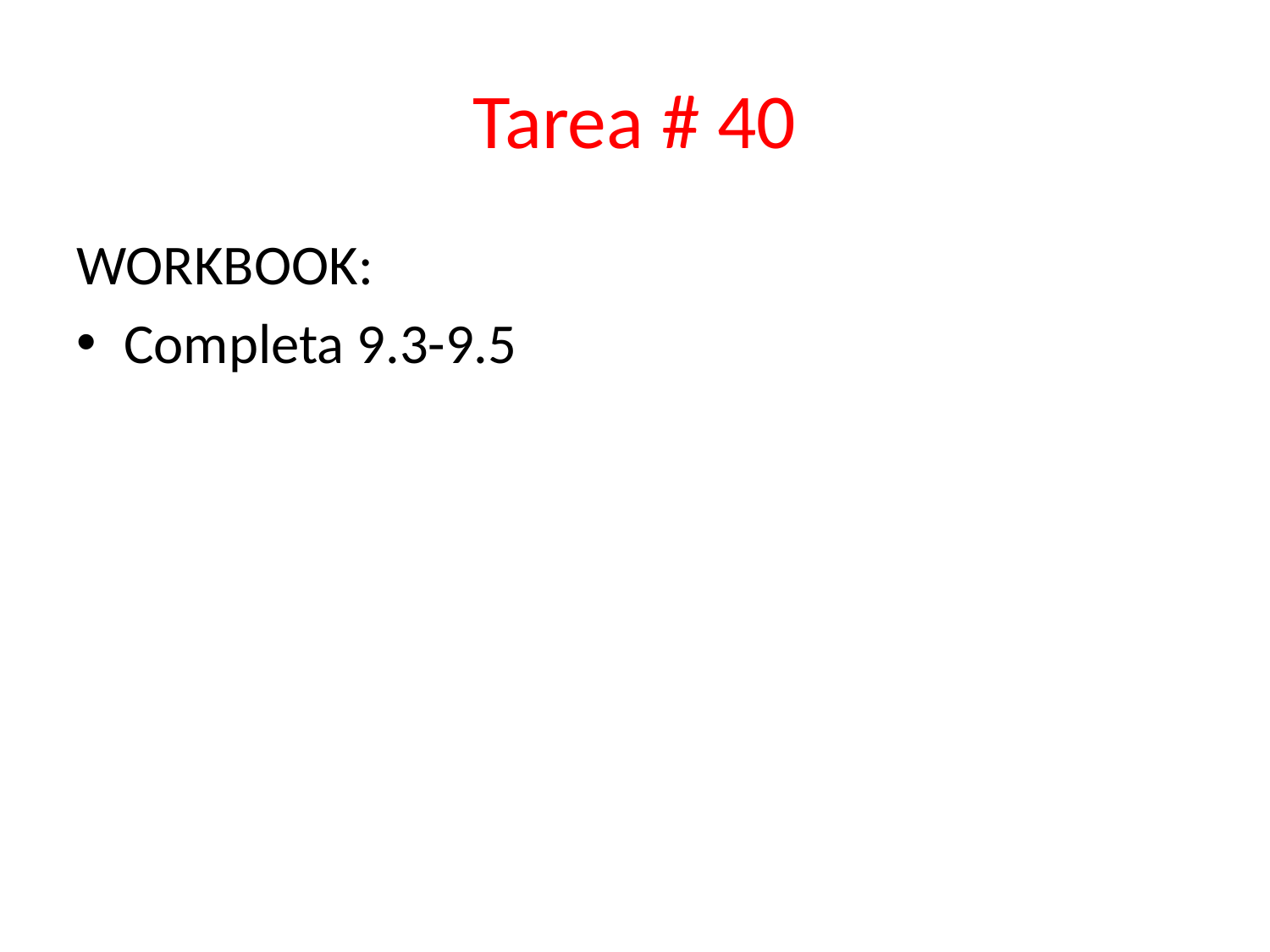

# Tarea # 40
WORKBOOK:
Completa 9.3-9.5